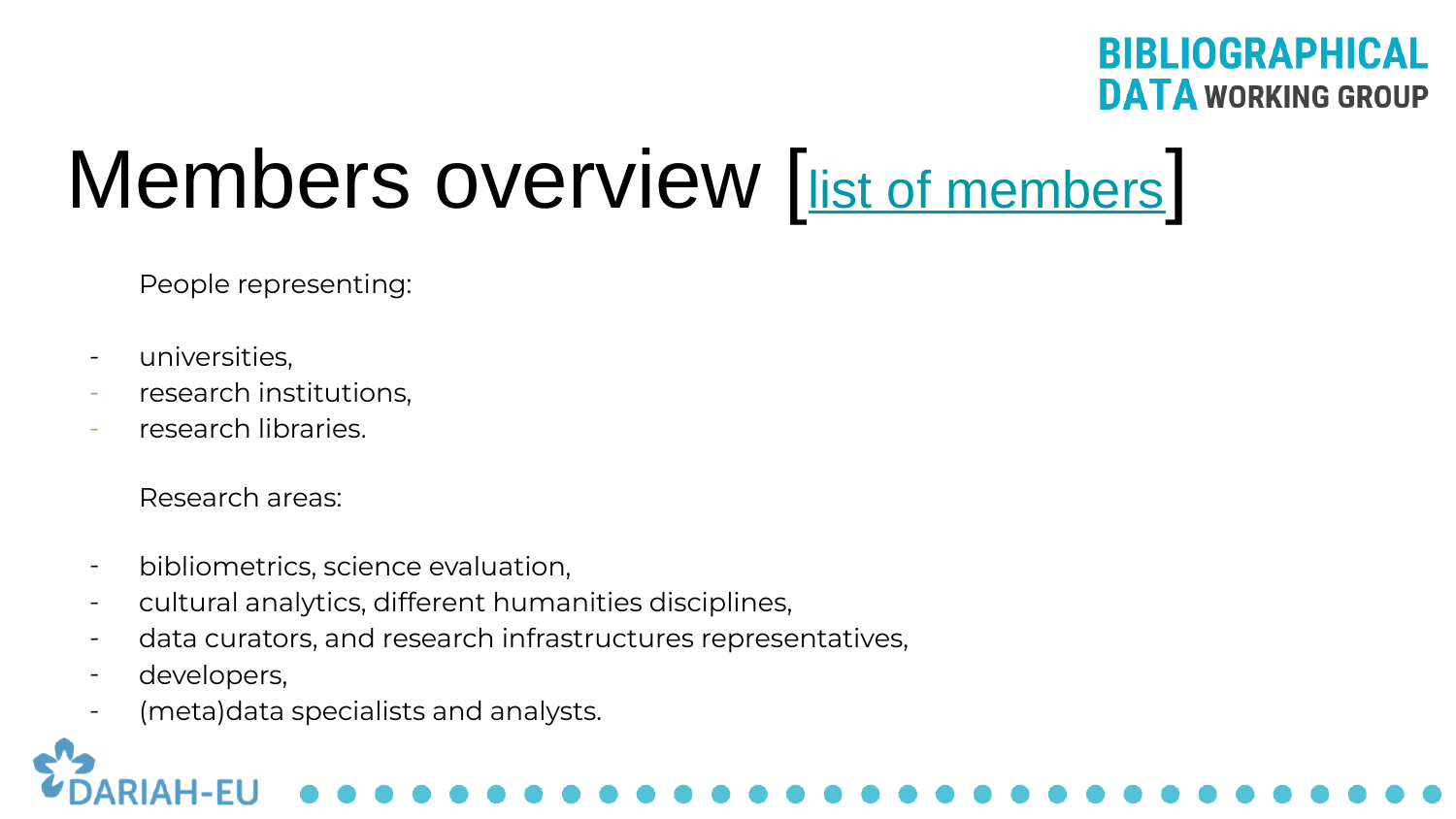

# Members overview [list of members]
People representing:

universities,
research institutions,
research libraries.
Research areas:
bibliometrics, science evaluation,
cultural analytics, different humanities disciplines,
data curators, and research infrastructures representatives,
developers,
(meta)data specialists and analysts.